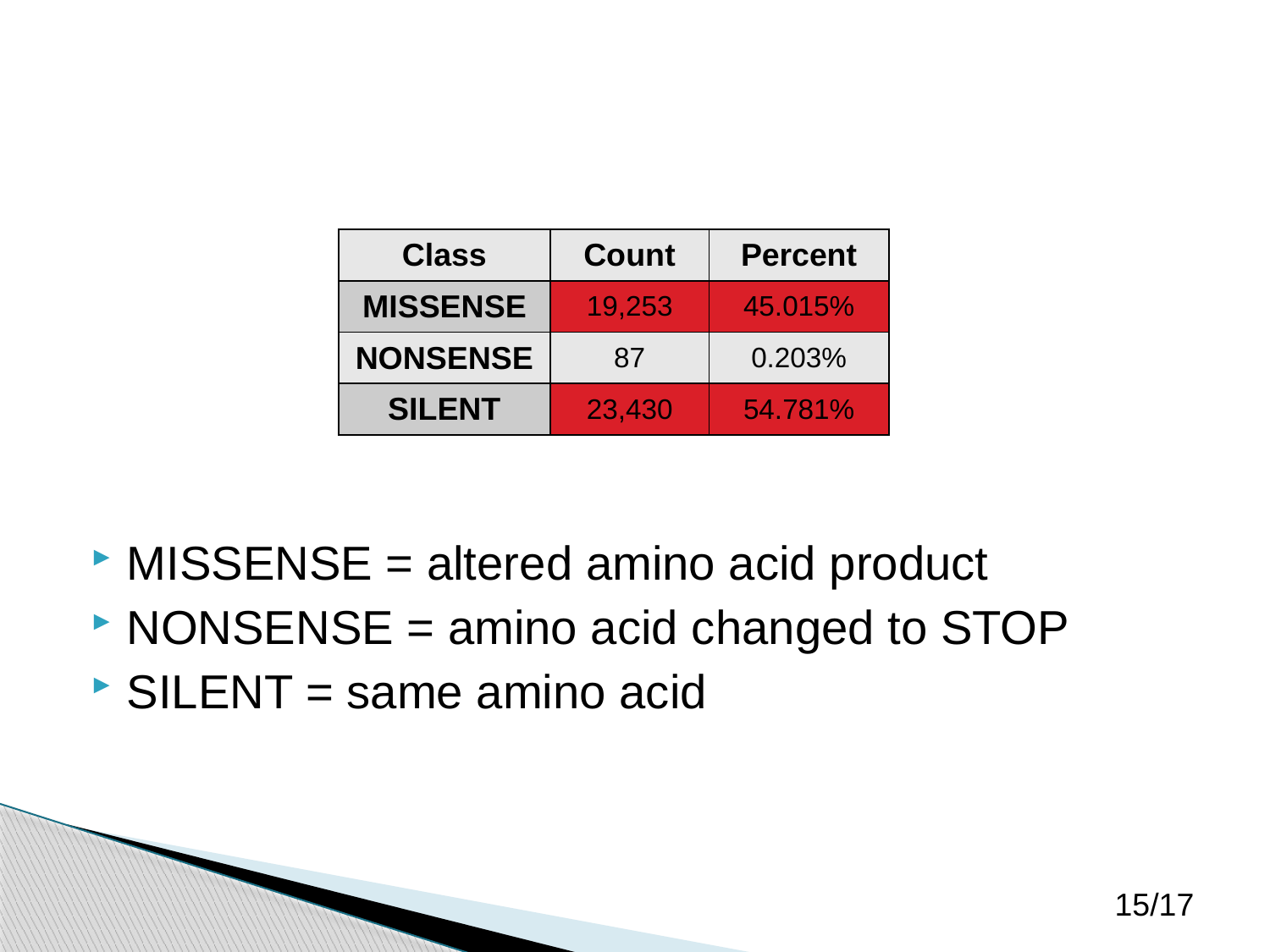

#

MISSENSE = altered amino acid product
NONSENSE = amino acid changed to STOP
SILENT = same amino acid
| Class | Count | Percent |
| --- | --- | --- |
| MISSENSE | 19,253 | 45.015% |
| NONSENSE | 87 | 0.203% |
| SILENT | 23,430 | 54.781% |